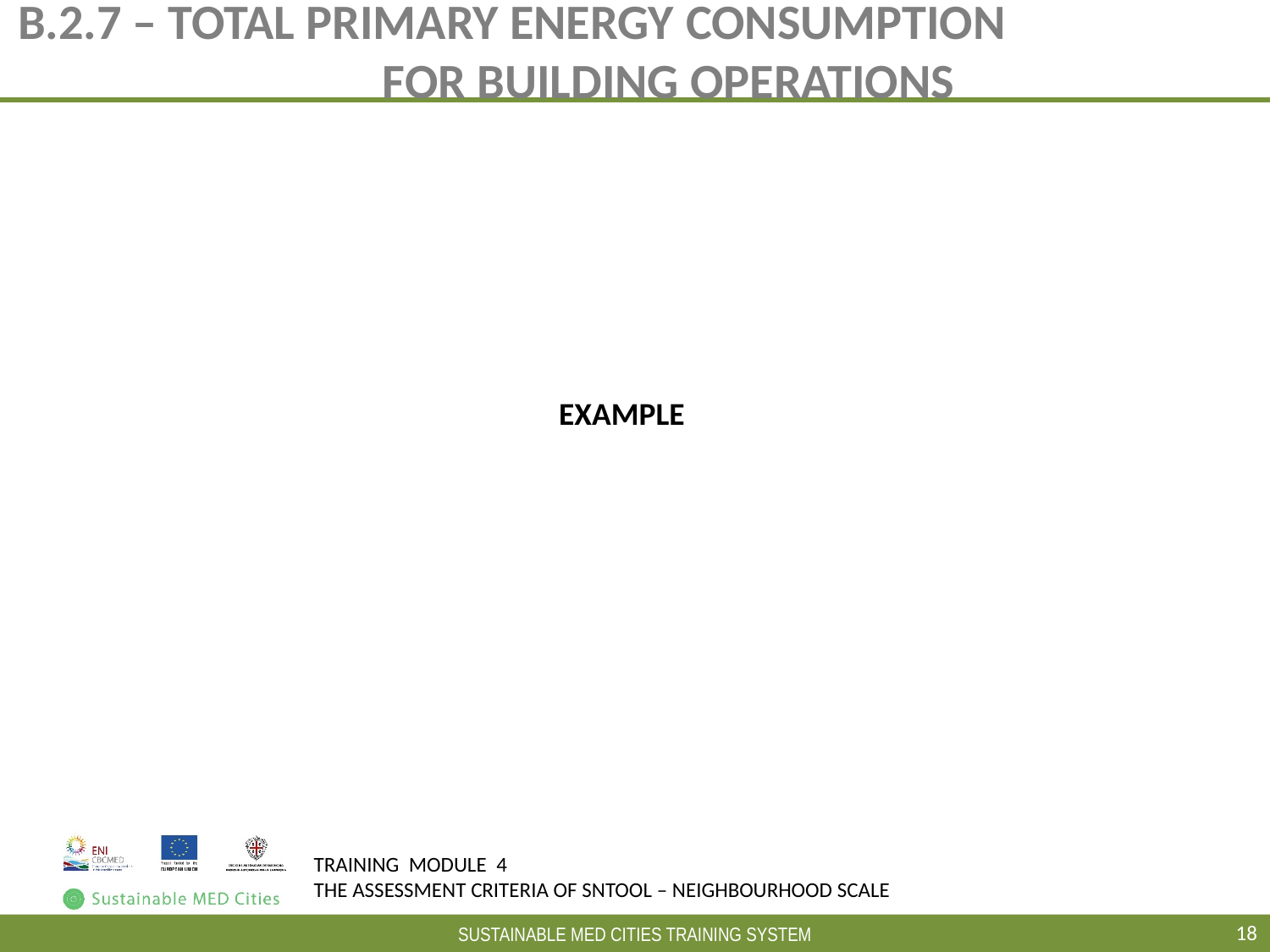

# B.2.7 – TOTAL PRIMARY ENERGY CONSUMPTION                             FOR BUILDING OPERATIONS

EXAMPLE
18